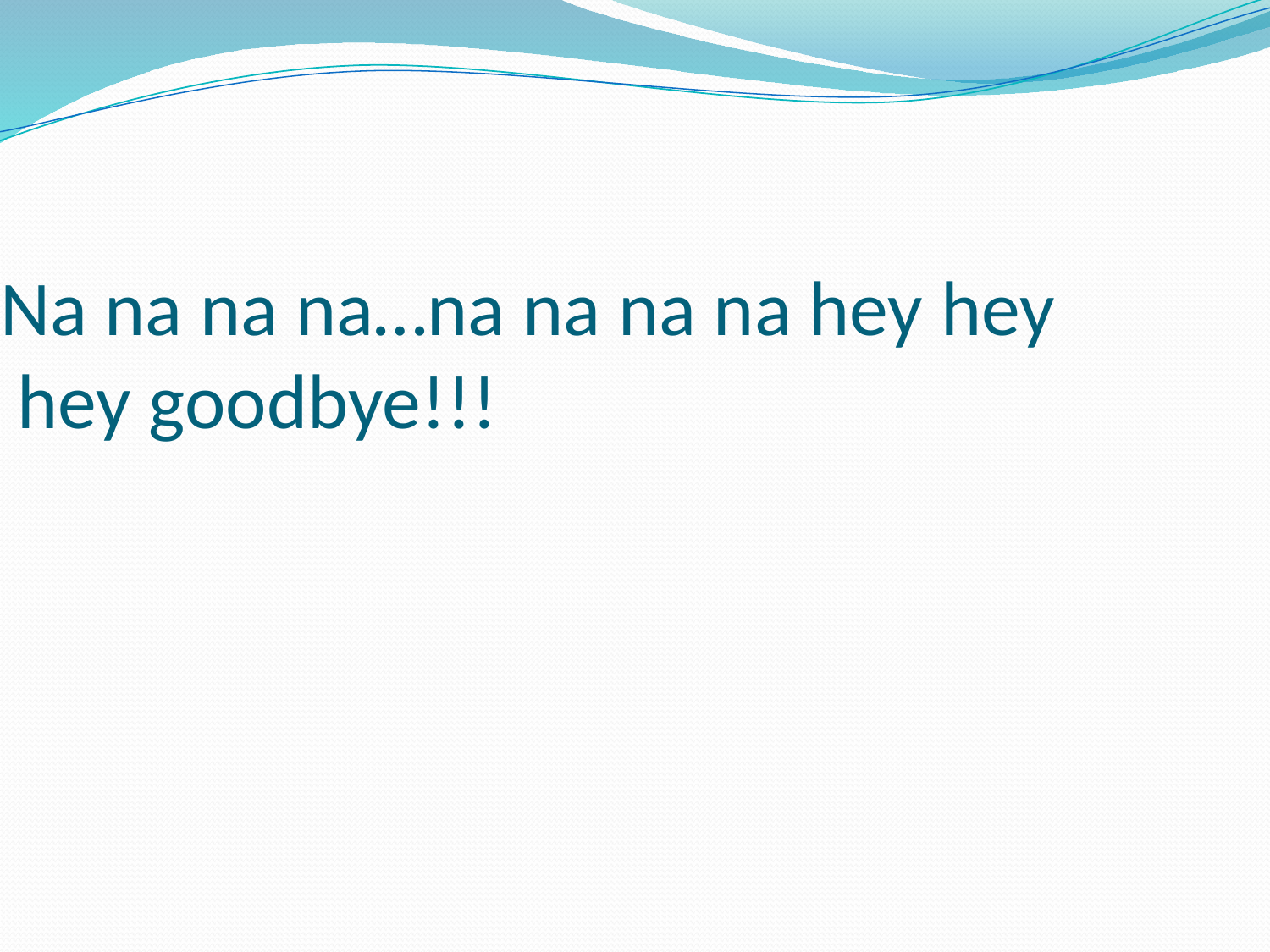

Na na na na…na na na na hey hey
 hey goodbye!!!